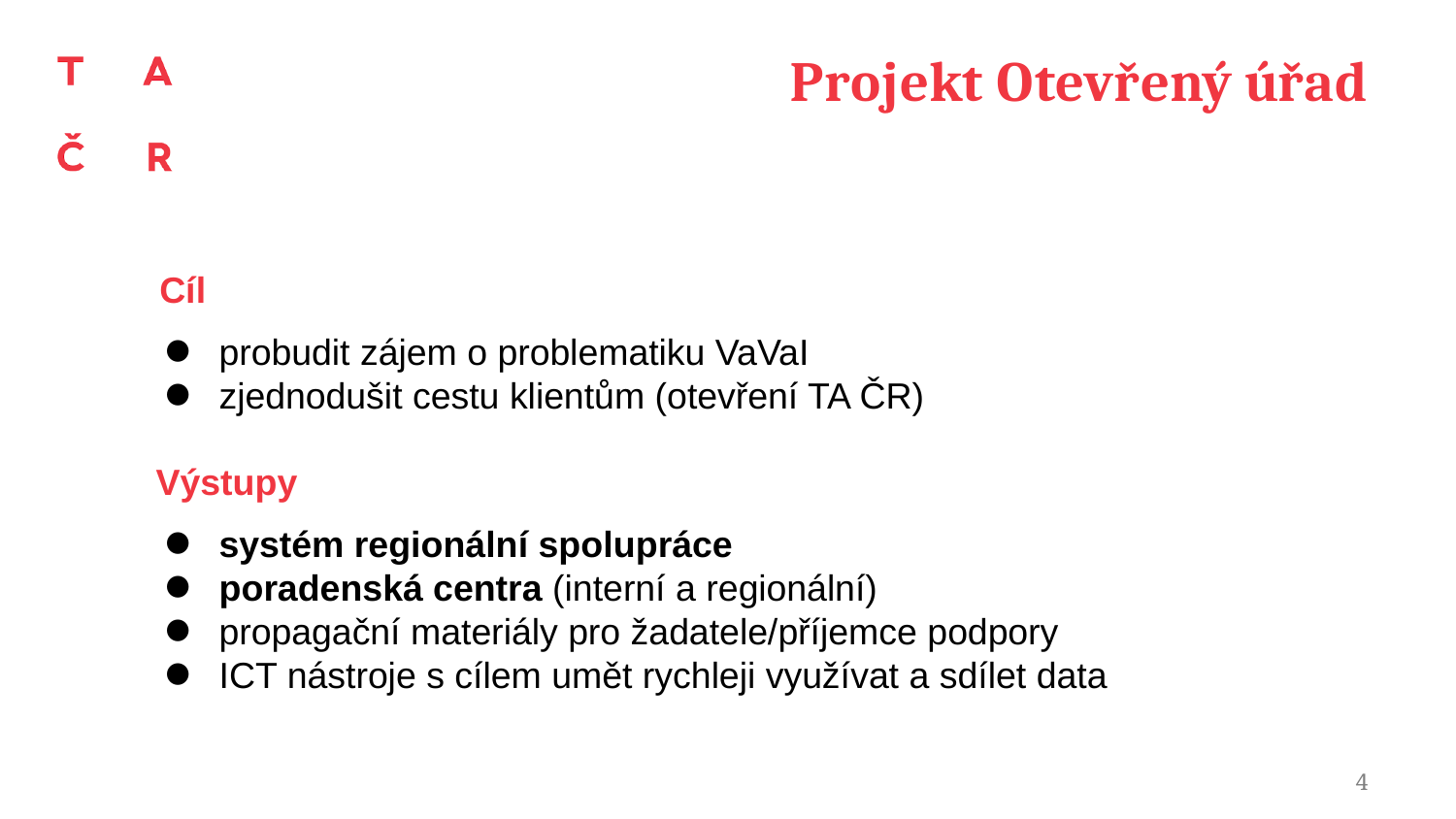

# Projekt Otevřený úřad

Cíl
probudit zájem o problematiku VaVaI
zjednodušit cestu klientům (otevření TA ČR)
Výstupy
systém regionální spolupráce
poradenská centra (interní a regionální)
propagační materiály pro žadatele/příjemce podpory
ICT nástroje s cílem umět rychleji využívat a sdílet data
4